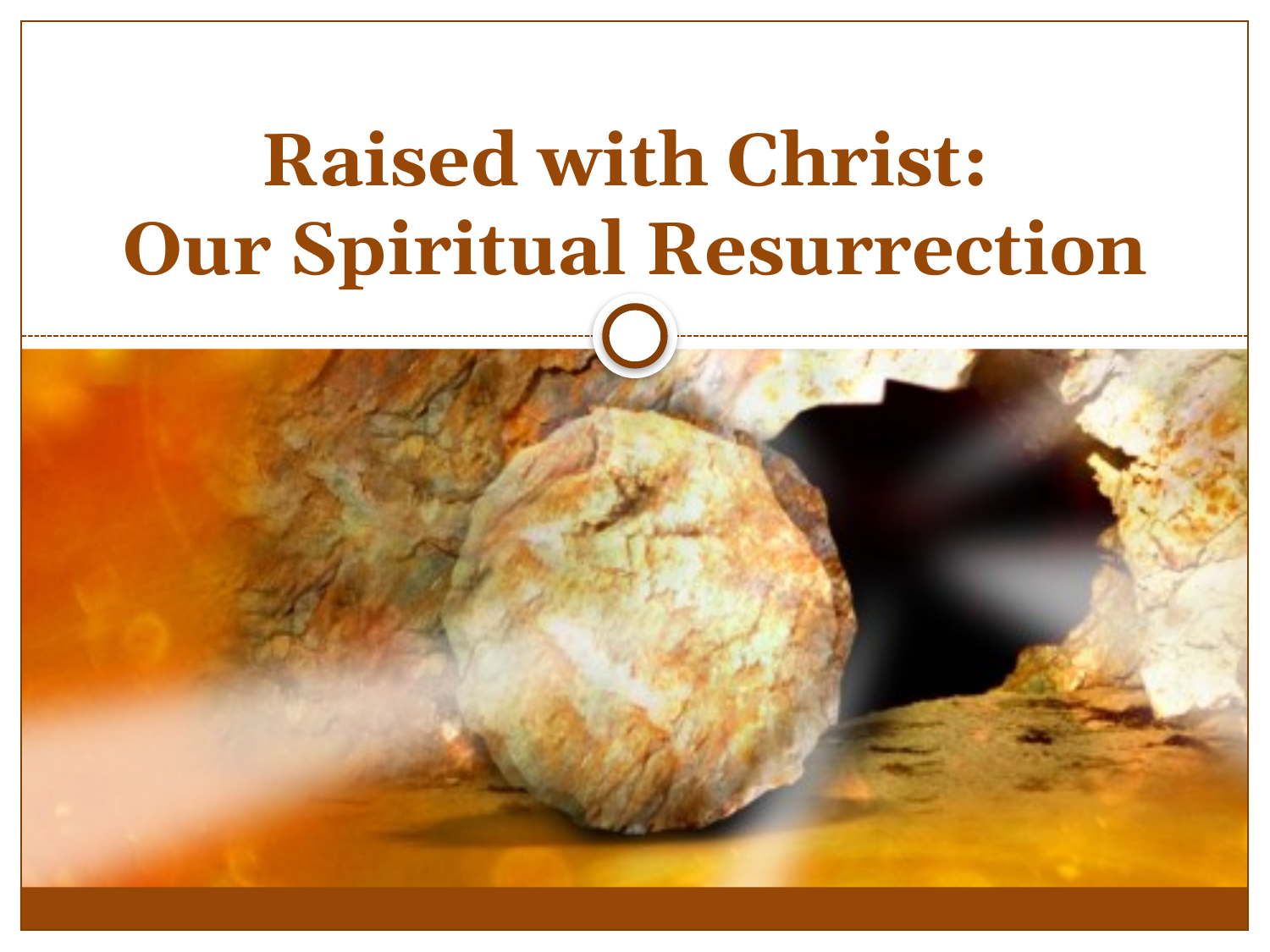

# Raised with Christ: Our Spiritual Resurrection